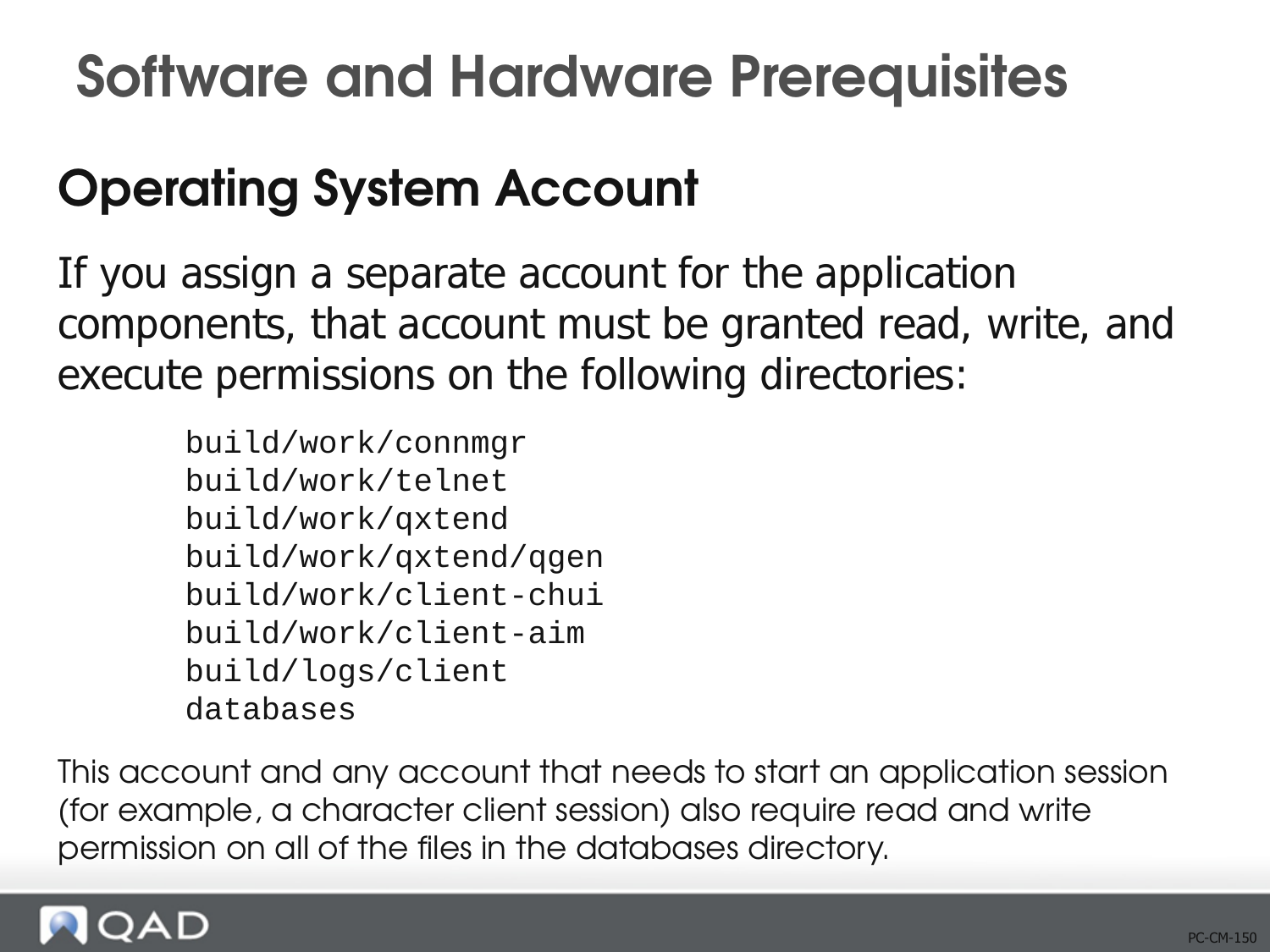

# Software and Hardware Prerequisites
Operating System Account

If you assign a separate account for the application components, that account must be granted read, write, and execute permissions on the following directories:

	build/work/connmgr
	build/work/telnet
	build/work/qxtend
	build/work/qxtend/qgen
	build/work/client-chui
	build/work/client-aim
	build/logs/client
	databases

This account and any account that needs to start an application session (for example, a character client session) also require read and write permission on all of the files in the databases directory.
PC-CM-150